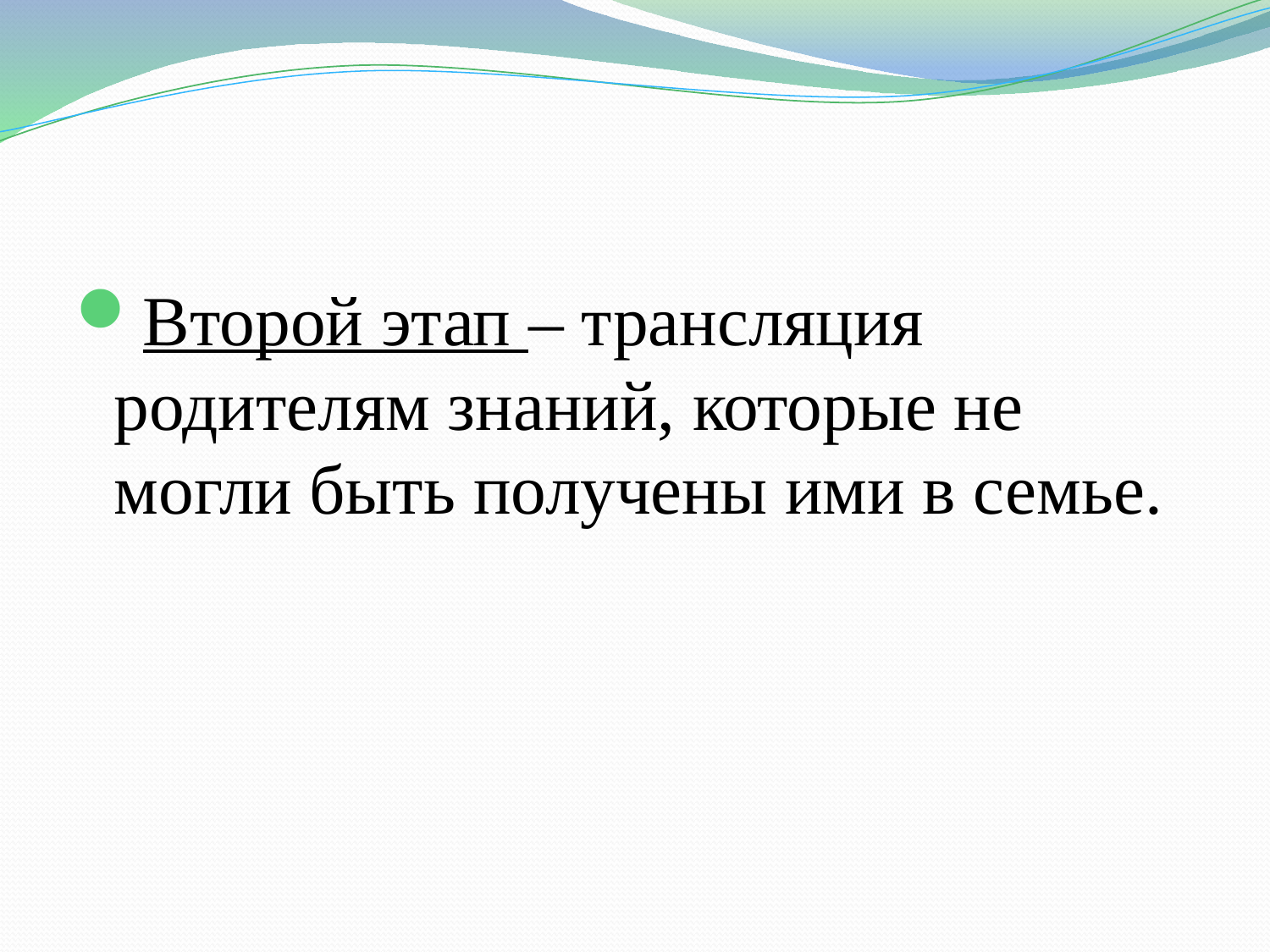

Второй этап – трансляция родителям знаний, которые не могли быть получены ими в семье.